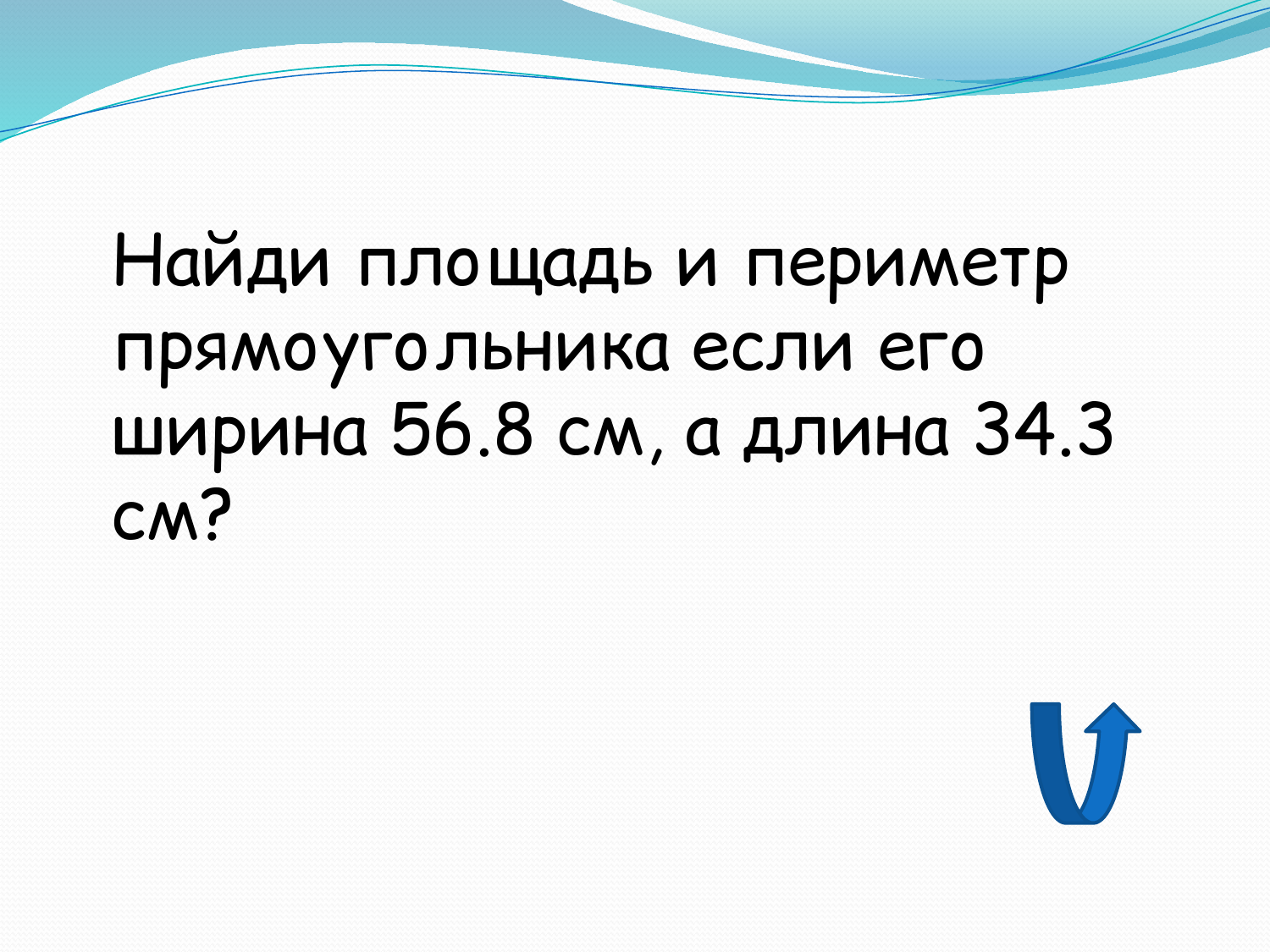

Найди площадь и периметр прямоугольника если его ширина 56.8 см, а длина 34.3 см?